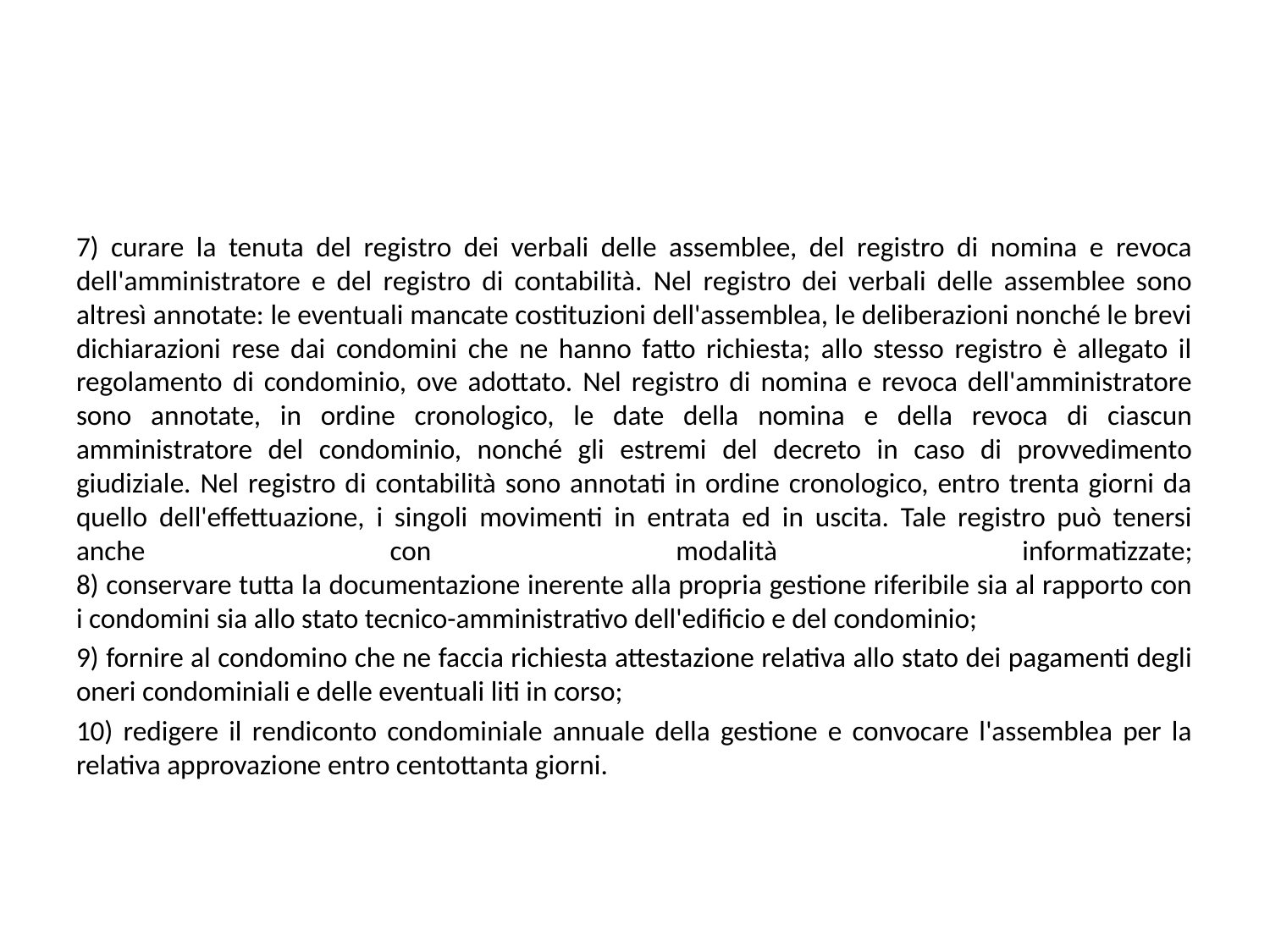

7) curare la tenuta del registro dei verbali delle assemblee, del registro di nomina e revoca dell'amministratore e del registro di contabilità. Nel registro dei verbali delle assemblee sono altresì annotate: le eventuali mancate costituzioni dell'assemblea, le deliberazioni nonché le brevi dichiarazioni rese dai condomini che ne hanno fatto richiesta; allo stesso registro è allegato il regolamento di condominio, ove adottato. Nel registro di nomina e revoca dell'amministratore sono annotate, in ordine cronologico, le date della nomina e della revoca di ciascun amministratore del condominio, nonché gli estremi del decreto in caso di provvedimento giudiziale. Nel registro di contabilità sono annotati in ordine cronologico, entro trenta giorni da quello dell'effettuazione, i singoli movimenti in entrata ed in uscita. Tale registro può tenersi anche con modalità informatizzate;
8) conservare tutta la documentazione inerente alla propria gestione riferibile sia al rapporto con i condomini sia allo stato tecnico-amministrativo dell'edificio e del condominio;
9) fornire al condomino che ne faccia richiesta attestazione relativa allo stato dei pagamenti degli oneri condominiali e delle eventuali liti in corso;
10) redigere il rendiconto condominiale annuale della gestione e convocare l'assemblea per la relativa approvazione entro centottanta giorni.